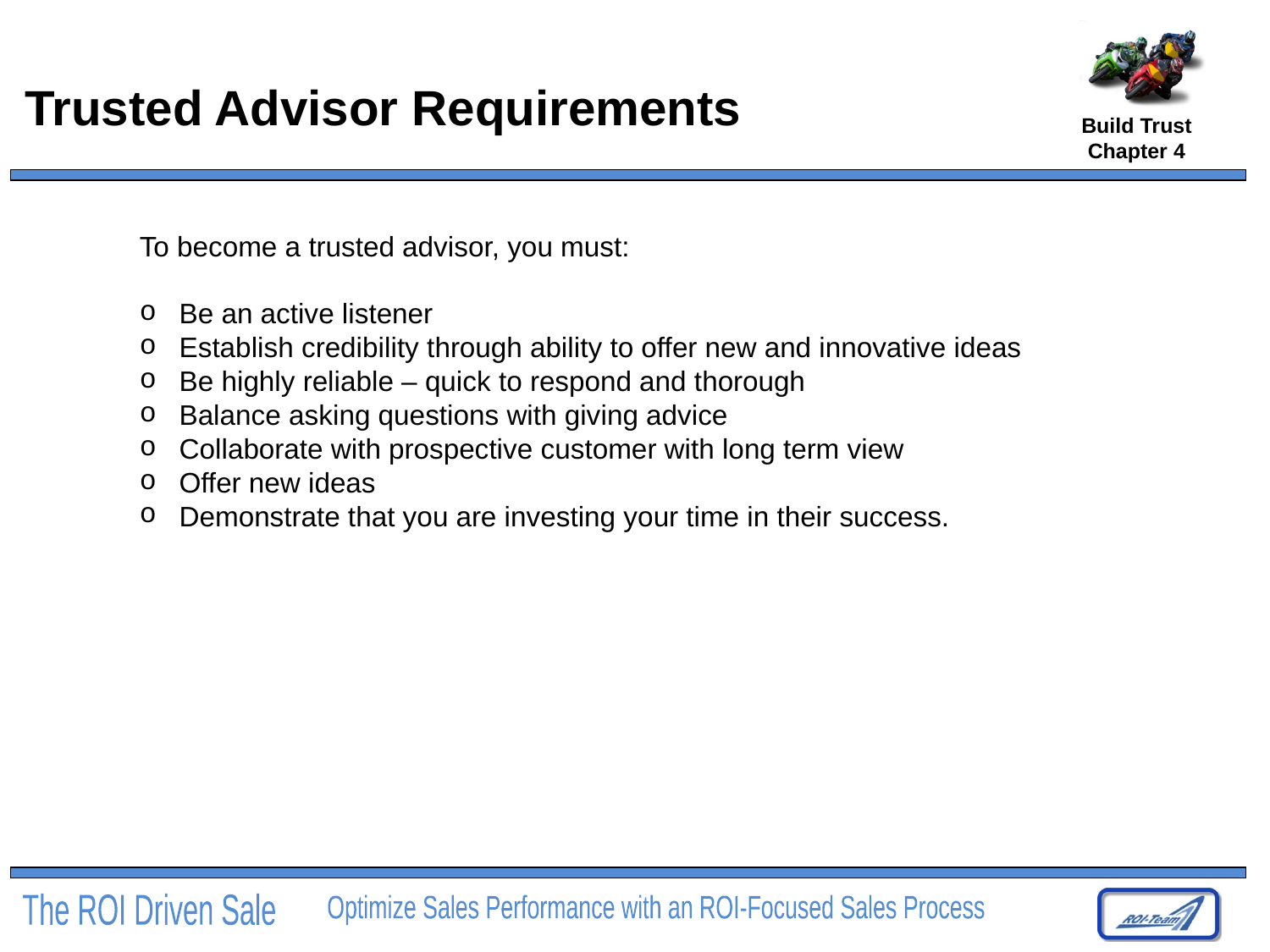

# Trusted Advisor Requirements

Build Trust
Chapter 4
To become a trusted advisor, you must:

Be an active listener
Establish credibility through ability to offer new and innovative ideas
Be highly reliable – quick to respond and thorough
Balance asking questions with giving advice
Collaborate with prospective customer with long term view
Offer new ideas
Demonstrate that you are investing your time in their success.